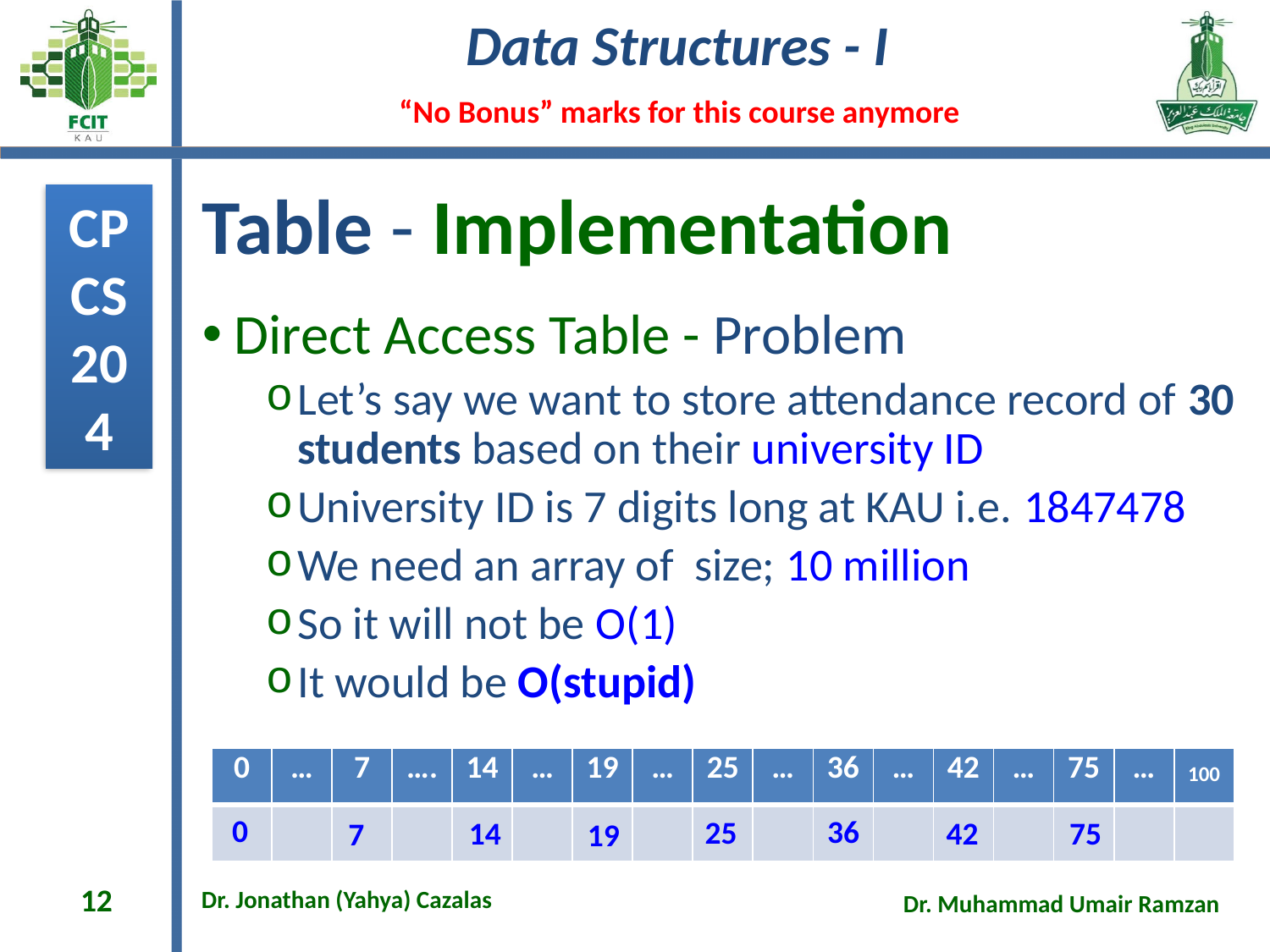

# Table - Implementation
Direct Access Table - Problem
Let’s say we want to store attendance record of 30 students based on their university ID
University ID is 7 digits long at KAU i.e. 1847478
We need an array of  size; 10 million
So it will not be O(1)
It would be O(stupid)
| 0 | … | 7 | …. | 14 | … | 19 | … | 25 | … | 36 | … | 42 | … | 75 | … | 100 |
| --- | --- | --- | --- | --- | --- | --- | --- | --- | --- | --- | --- | --- | --- | --- | --- | --- |
|  |  |  |  |  |  |  |  |  |  |  |  |  |  |  |  |  |
0
36
25
14
42
75
7
19
12